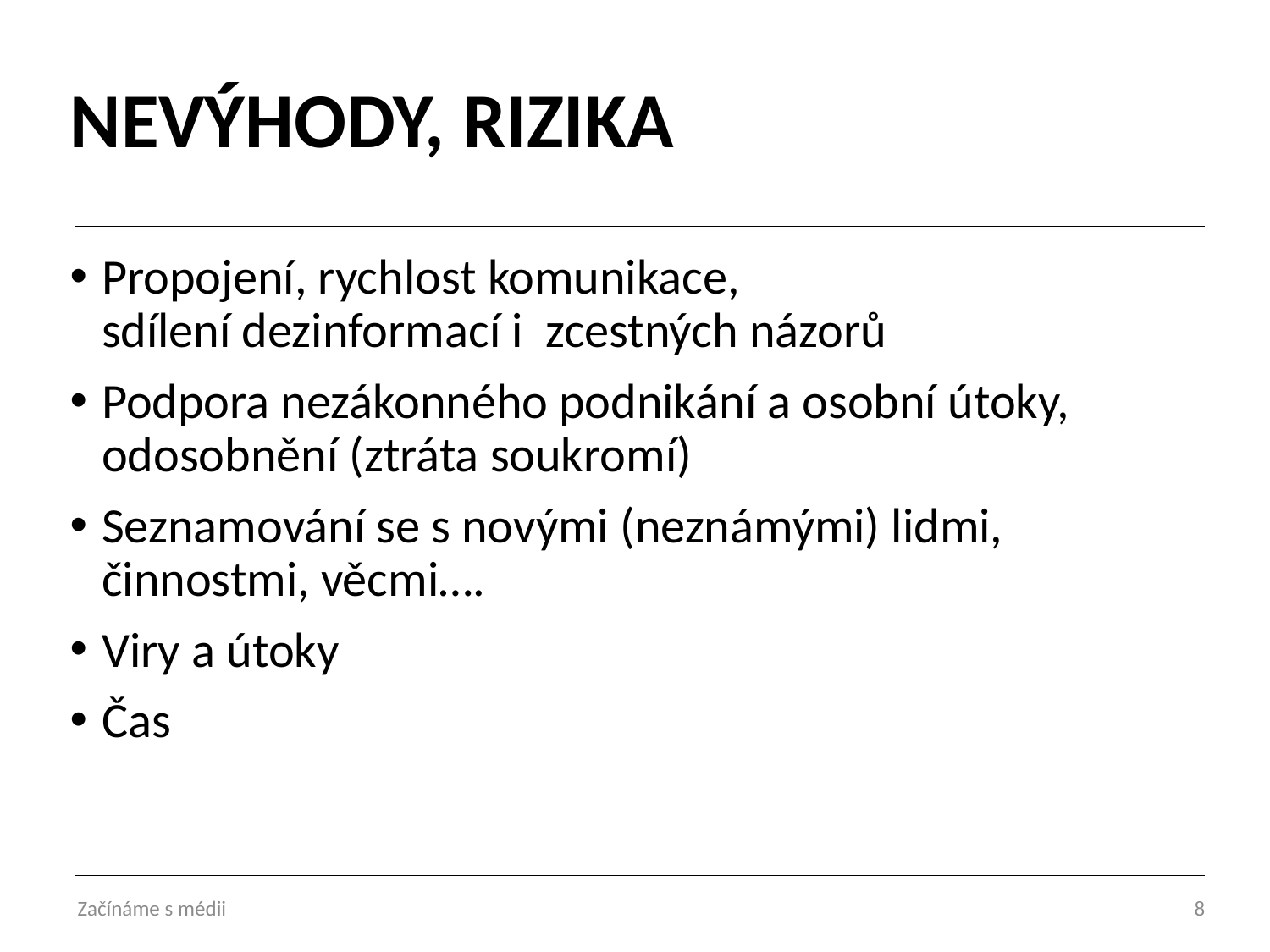

# NEVÝHODY, RIZIKA
Propojení, rychlost komunikace,
sdílení dezinformací i  zcestných názorů
Podpora nezákonného podnikání a osobní útoky, odosobnění (ztráta soukromí)
Seznamování se s novými (neznámými) lidmi, činnostmi, věcmi….
Viry a útoky
Čas

Začínáme s médii
8